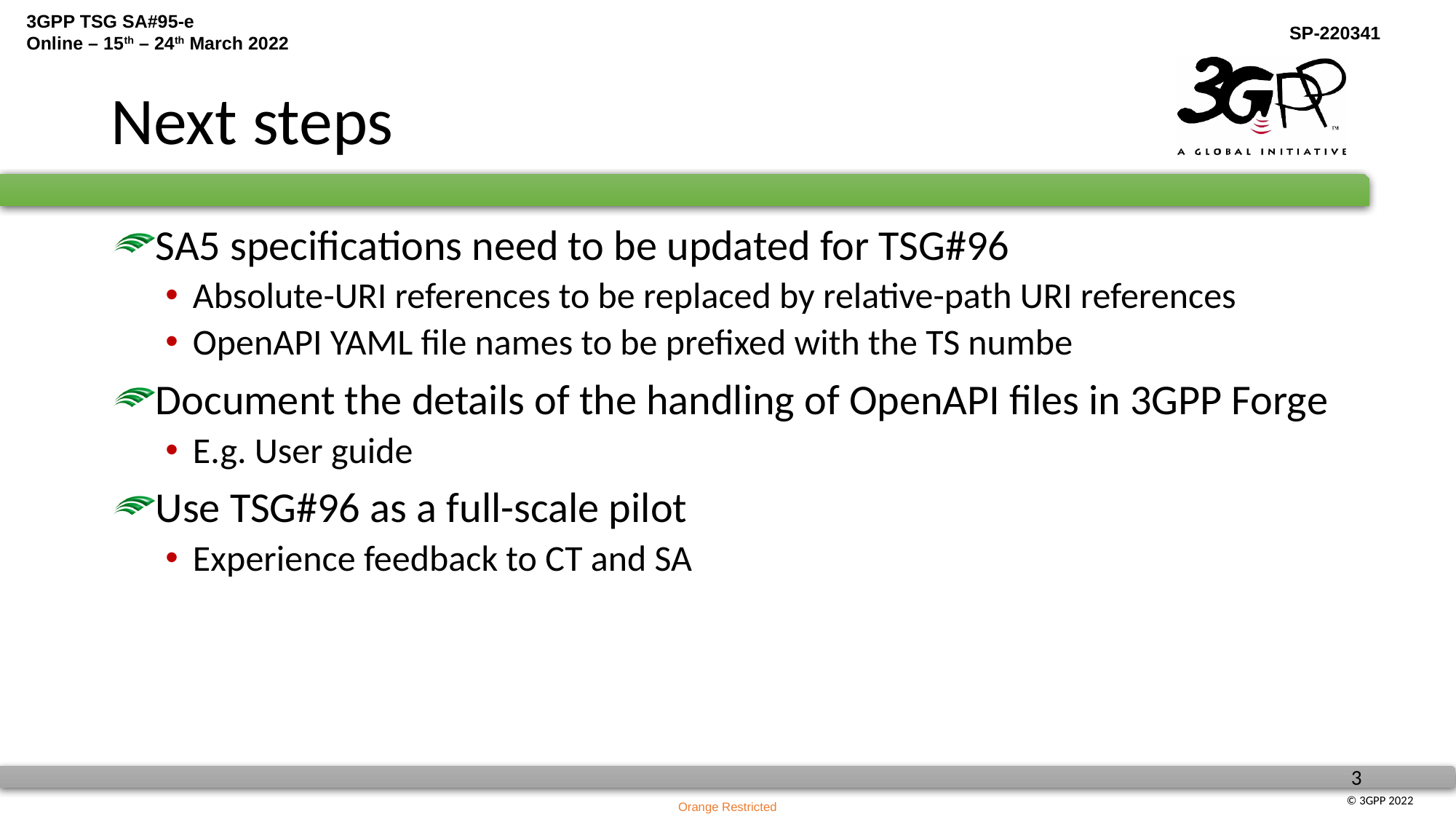

# Next steps
SA5 specifications need to be updated for TSG#96
Absolute-URI references to be replaced by relative-path URI references
OpenAPI YAML file names to be prefixed with the TS numbe
Document the details of the handling of OpenAPI files in 3GPP Forge
E.g. User guide
Use TSG#96 as a full-scale pilot
Experience feedback to CT and SA